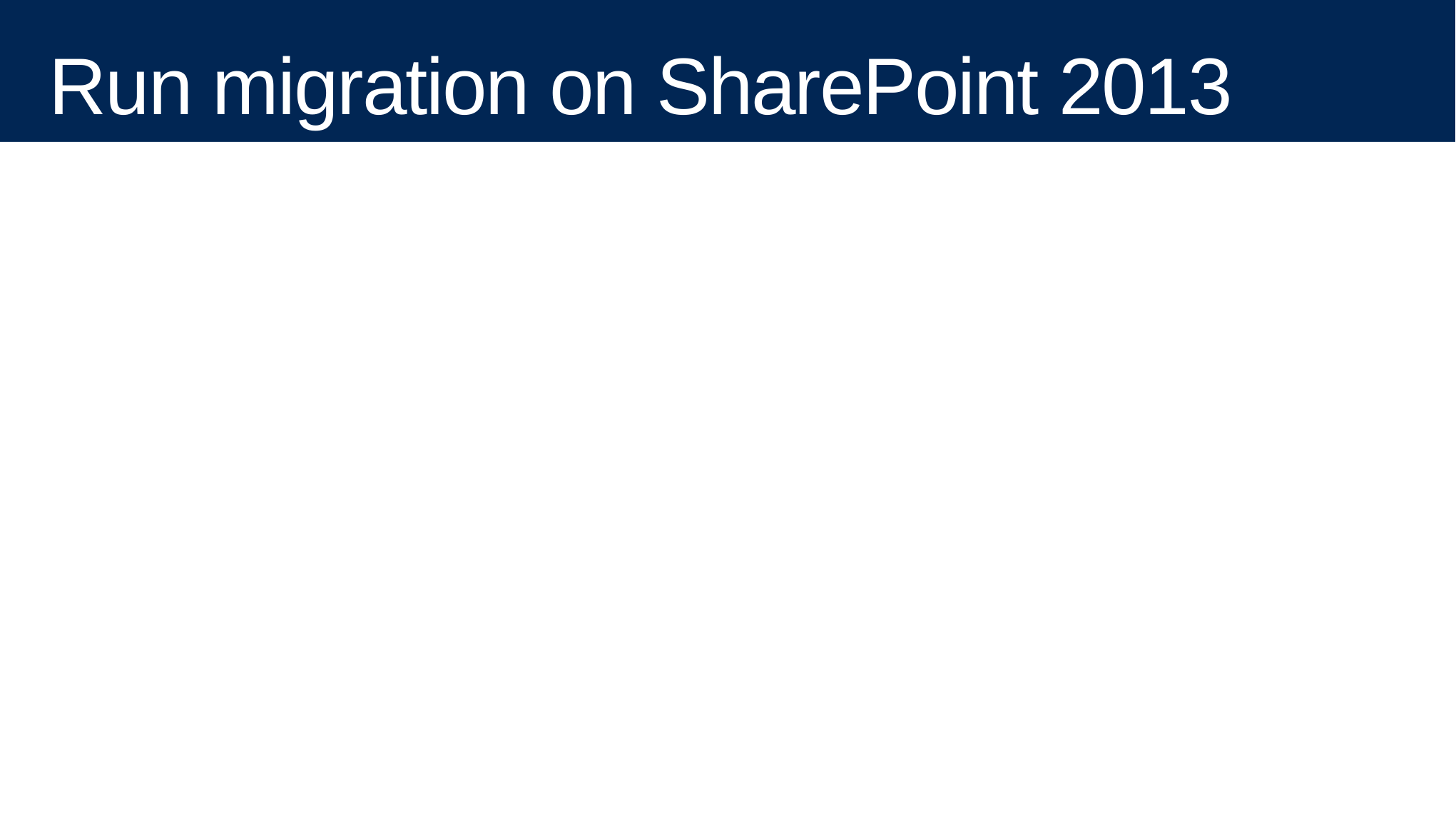

# Run migration on SharePoint 2013 Server
.\0-setupenv.ps1 -runallscripts –sponly